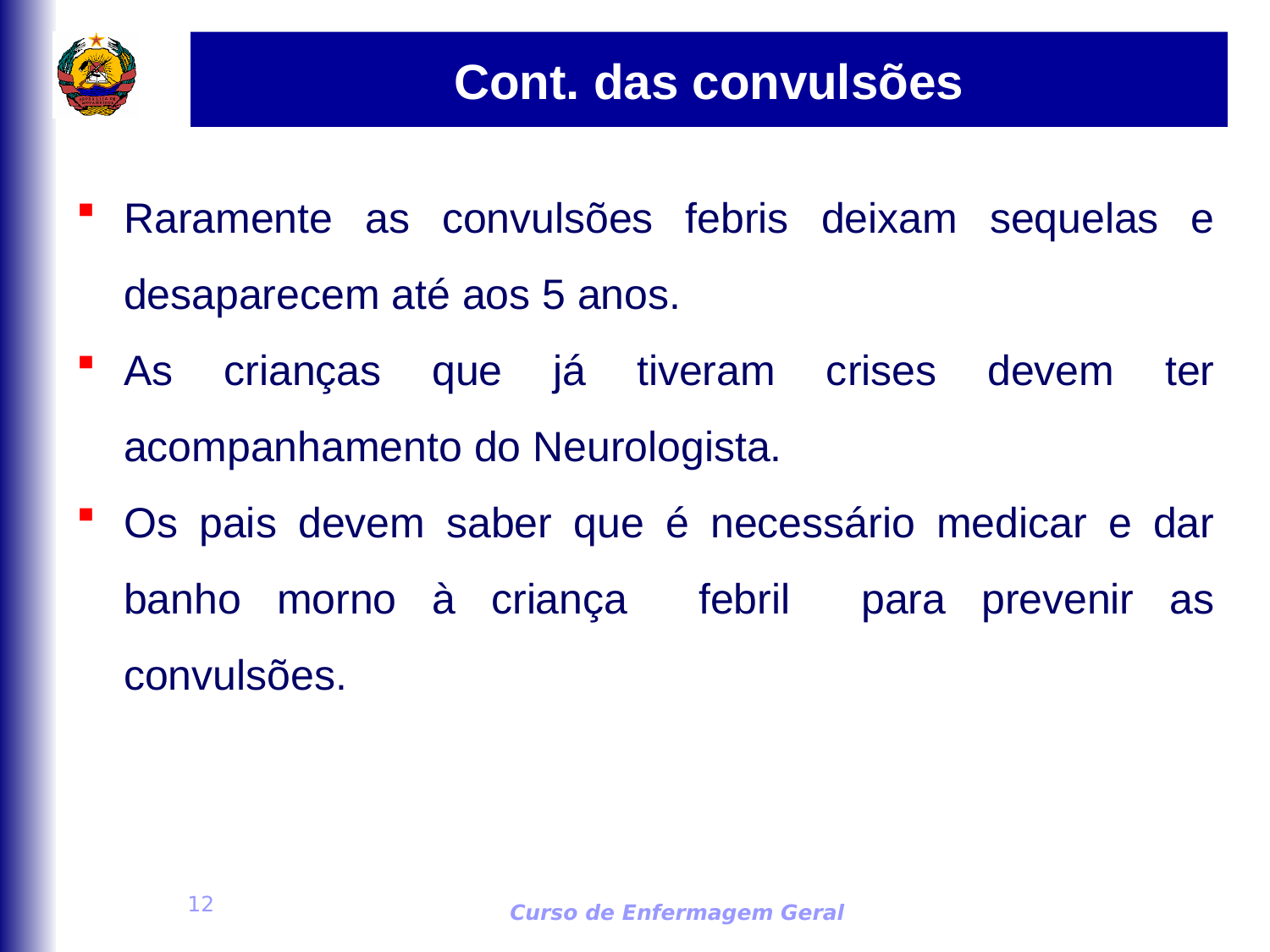

# Cont. das convulsões
Raramente as convulsões febris deixam sequelas e desaparecem até aos 5 anos.
As crianças que já tiveram crises devem ter acompanhamento do Neurologista.
Os pais devem saber que é necessário medicar e dar banho morno à criança  febril  para prevenir as convulsões.
12
Curso de Enfermagem Geral